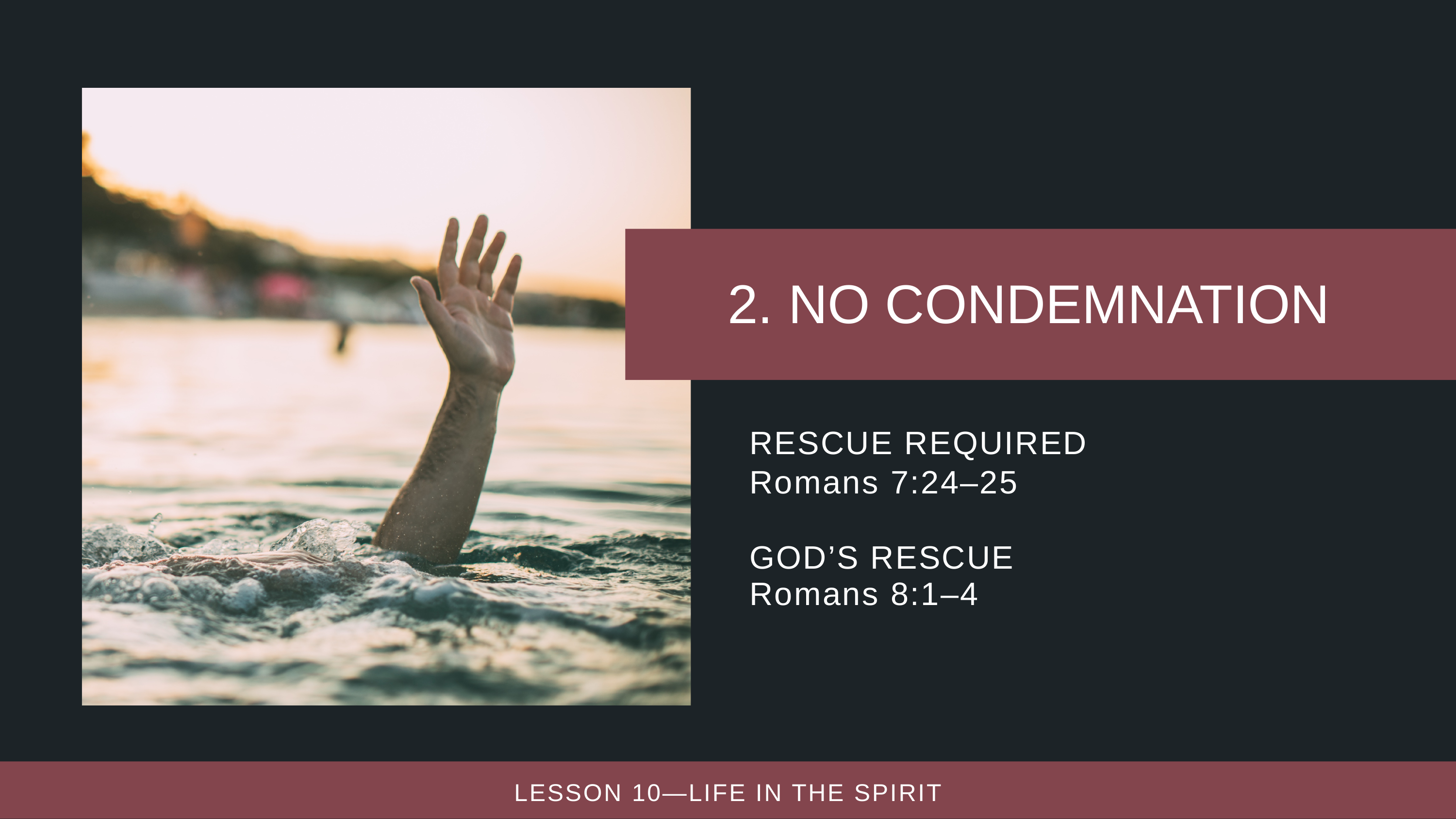

RESCUE REQUIRED
Romans 7:24–25
GOD’S RESCUE
Romans 8:1–4